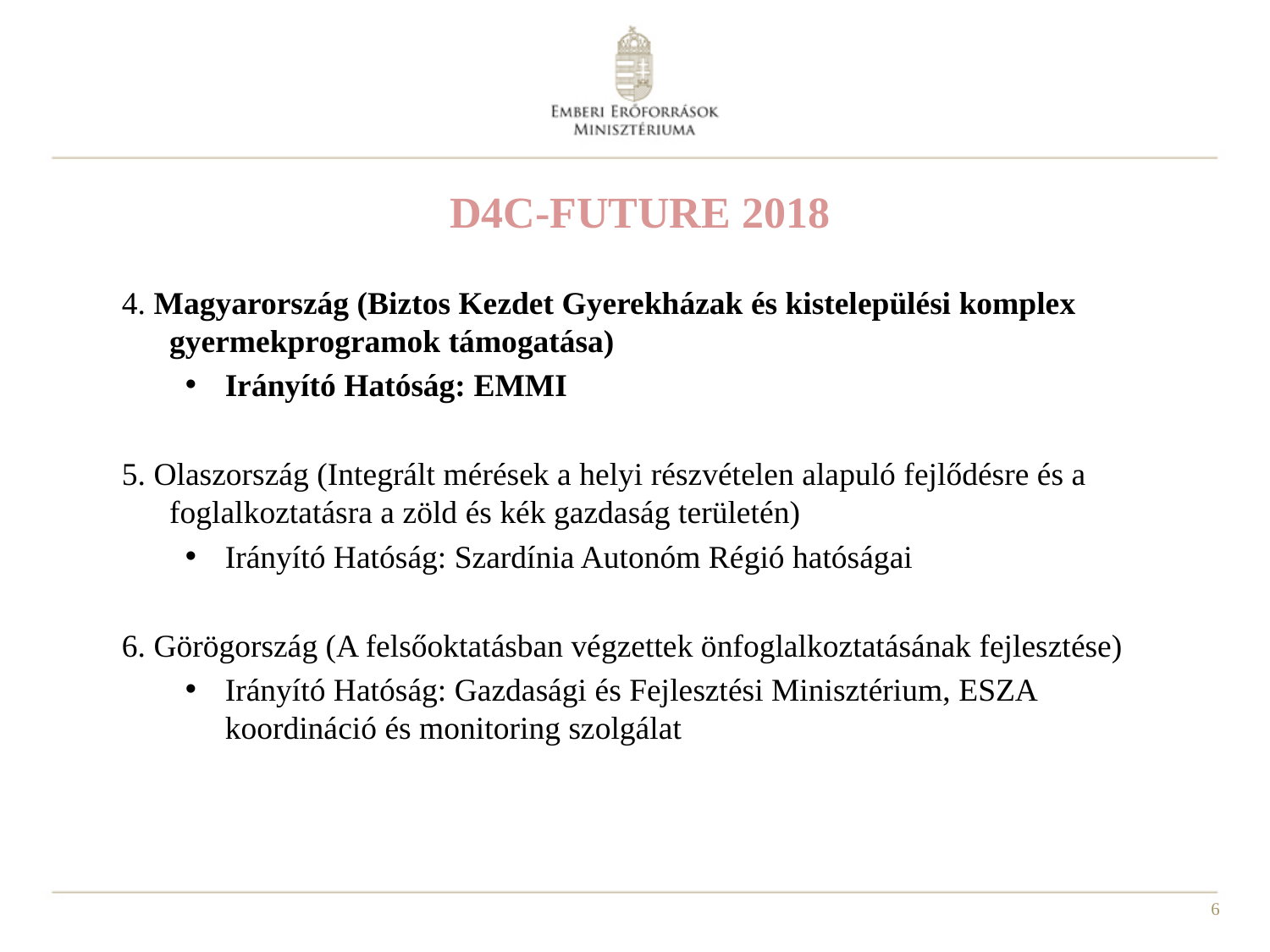

# D4C-FUTURE 2018
4. Magyarország (Biztos Kezdet Gyerekházak és kistelepülési komplex gyermekprogramok támogatása)
Irányító Hatóság: EMMI

5. Olaszország (Integrált mérések a helyi részvételen alapuló fejlődésre és a foglalkoztatásra a zöld és kék gazdaság területén)
Irányító Hatóság: Szardínia Autonóm Régió hatóságai

6. Görögország (A felsőoktatásban végzettek önfoglalkoztatásának fejlesztése)
Irányító Hatóság: Gazdasági és Fejlesztési Minisztérium, ESZA koordináció és monitoring szolgálat